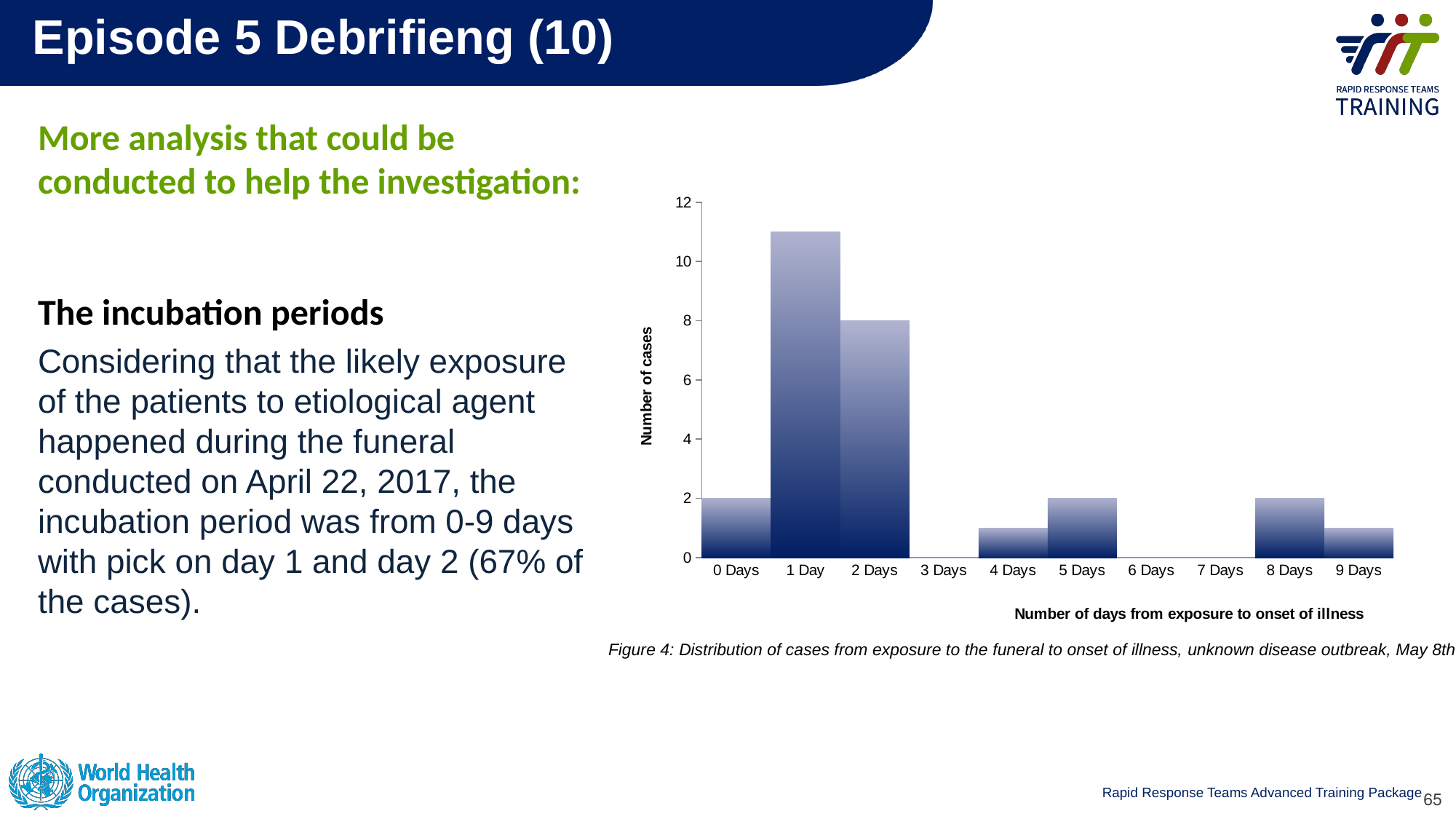

# Episode 5 Debrifieng (10)
More analysis that could be conducted to help the investigation:

The incubation periods
Considering that the likely exposure of the patients to etiological agent happened during the funeral conducted on April 22, 2017, the incubation period was from 0-9 days with pick on day 1 and day 2 (67% of the cases).

### Chart

| Category | Cases |
|---|---|
| 0 Days | 2.0 |
| 1 Day | 11.0 |
| 2 Days | 8.0 |
| 3 Days | 0.0 |
| 4 Days | 1.0 |
| 5 Days | 2.0 |
| 6 Days | 0.0 |
| 7 Days | 0.0 |
| 8 Days | 2.0 |
| 9 Days | 1.0 |
Figure 4: Distribution of cases from exposure to the funeral to onset of illness, unknown disease outbreak, May 8th.